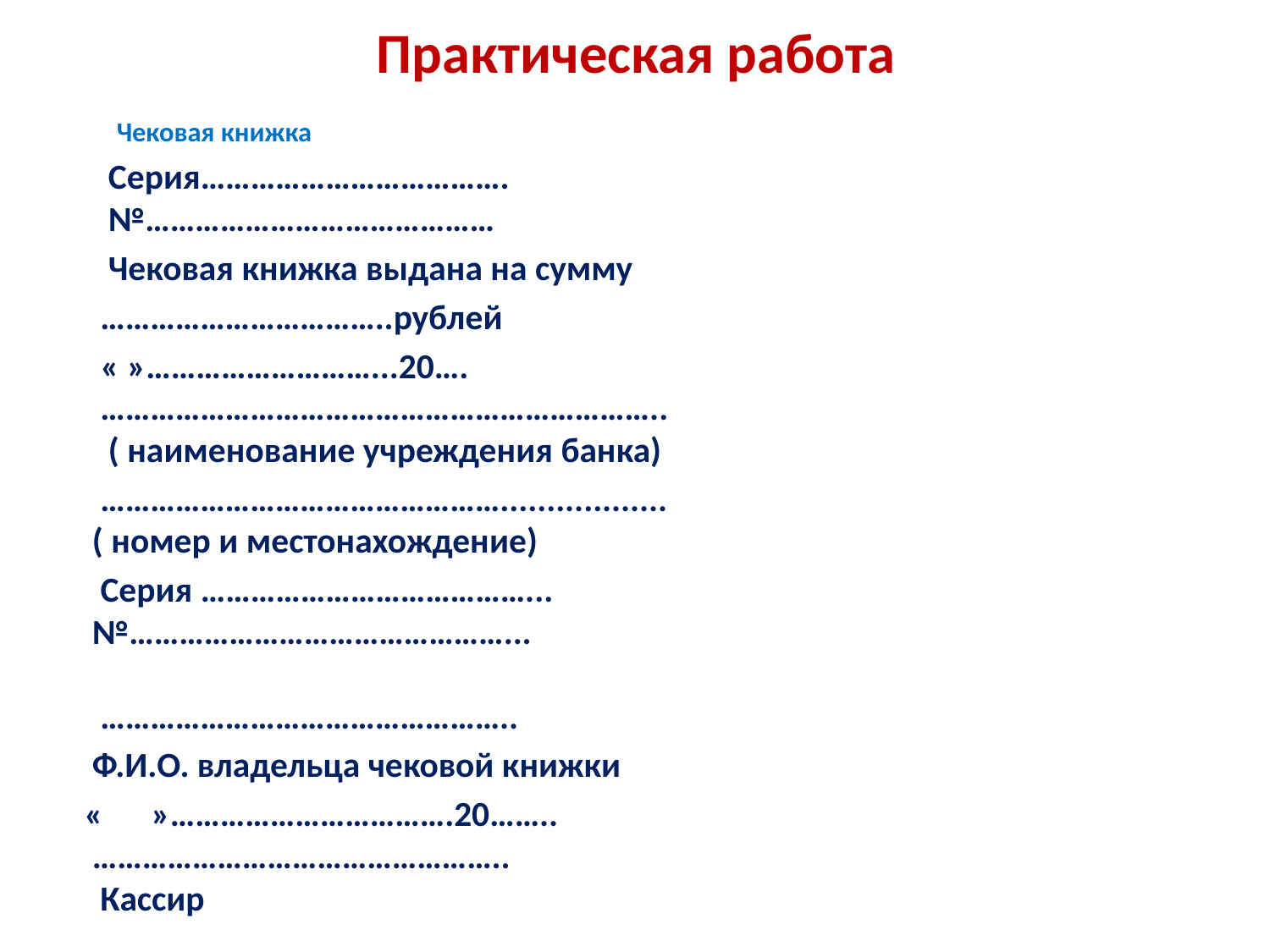

# Практическая работа

        Чековая книжка
    Серия……………………………….
    №……………………………………
    Чековая книжка выдана на сумму
   ……………………………..рублей
   « »………………………...20…. 
   …………………………………………………………..
    ( наименование учреждения банка)
   …………………………………………..................
  ( номер и местонахождение)
   Серия …………………………………...
  №………………………………………...
   …………………………………………..
  Ф.И.О. владельца чековой книжки
 «      »…………………………….20……..
  …………………………………………..
   Кассир